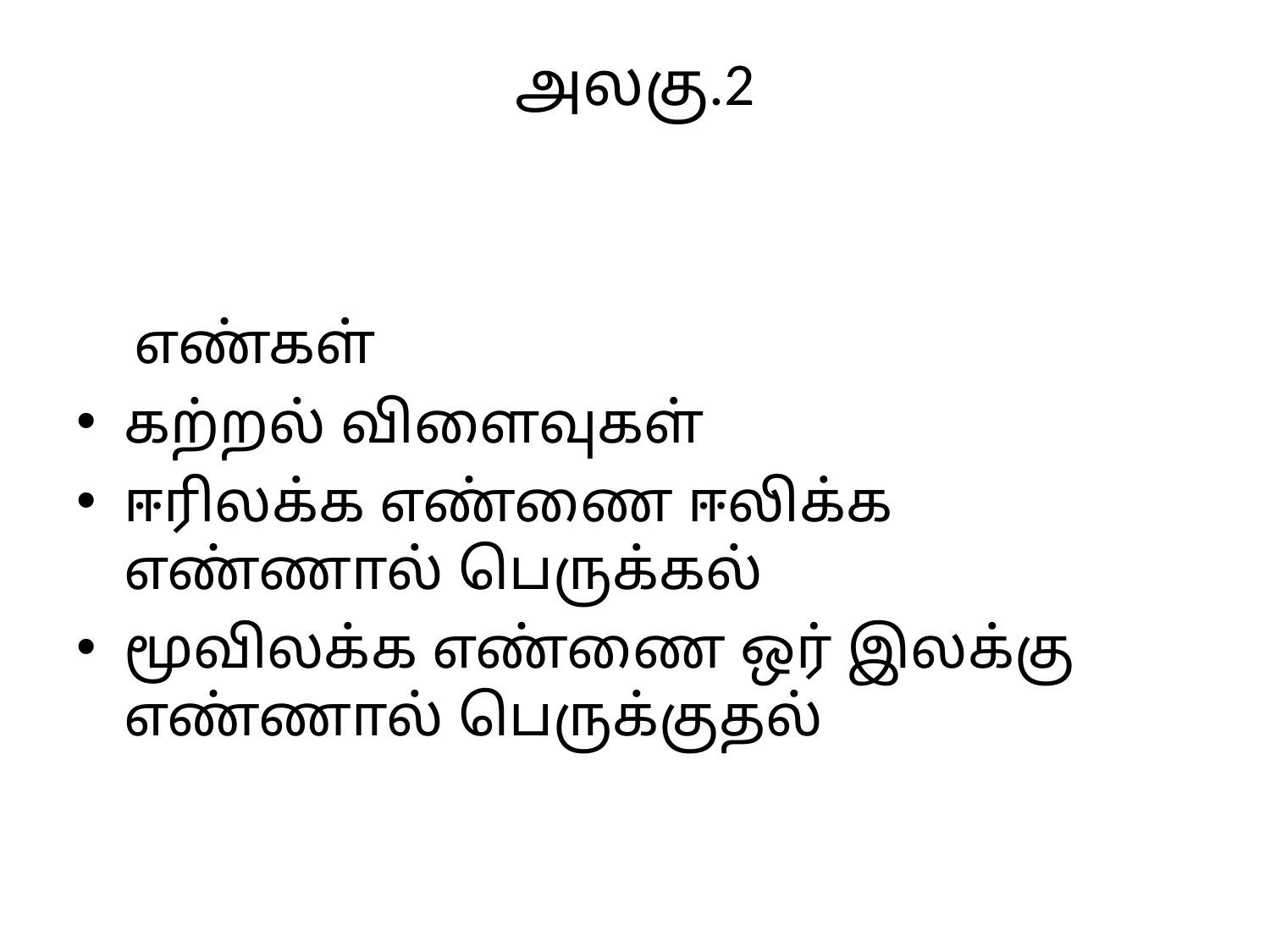

# அலகு.2

    எண்கள்
கற்றல் விளைவுகள்
ஈரிலக்க எண்ணை ஈலிக்க எண்ணால் பெருக்கல்
மூவிலக்க எண்ணை ஒர் இலக்கு எண்ணால் பெருக்குதல்